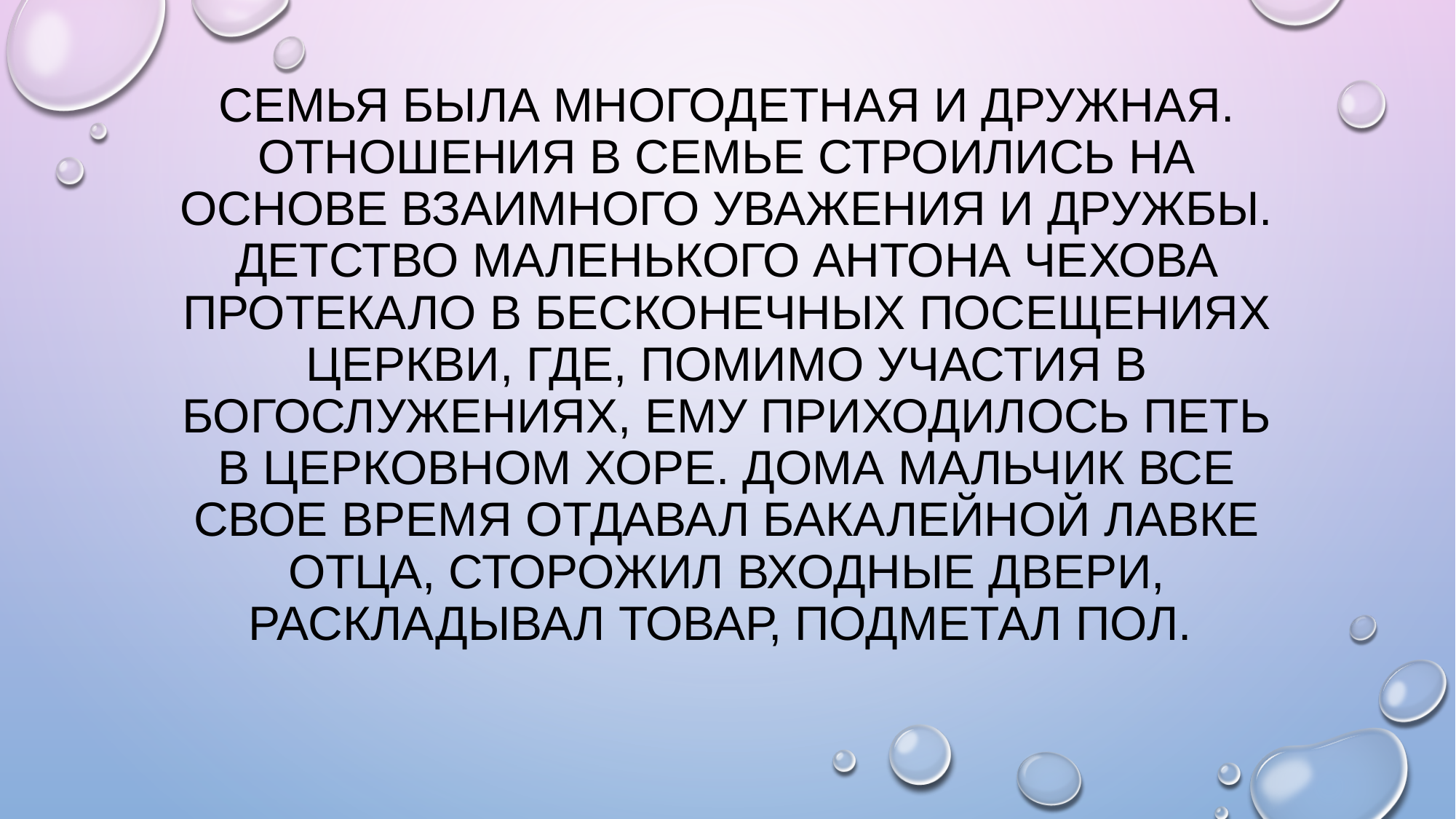

# Семья была многодетная и дружная. Отношения в семье строились на основе взаимного уважения и дружбы. Детство маленького Антона Чехова протекало в бесконечных посещениях церкви, где, помимо участия в богослужениях, ему приходилось петь в церковном хоре. Дома мальчик все свое время отдавал бакалейной лавке отца, сторожил входные двери, раскладывал товар, подметал пол.